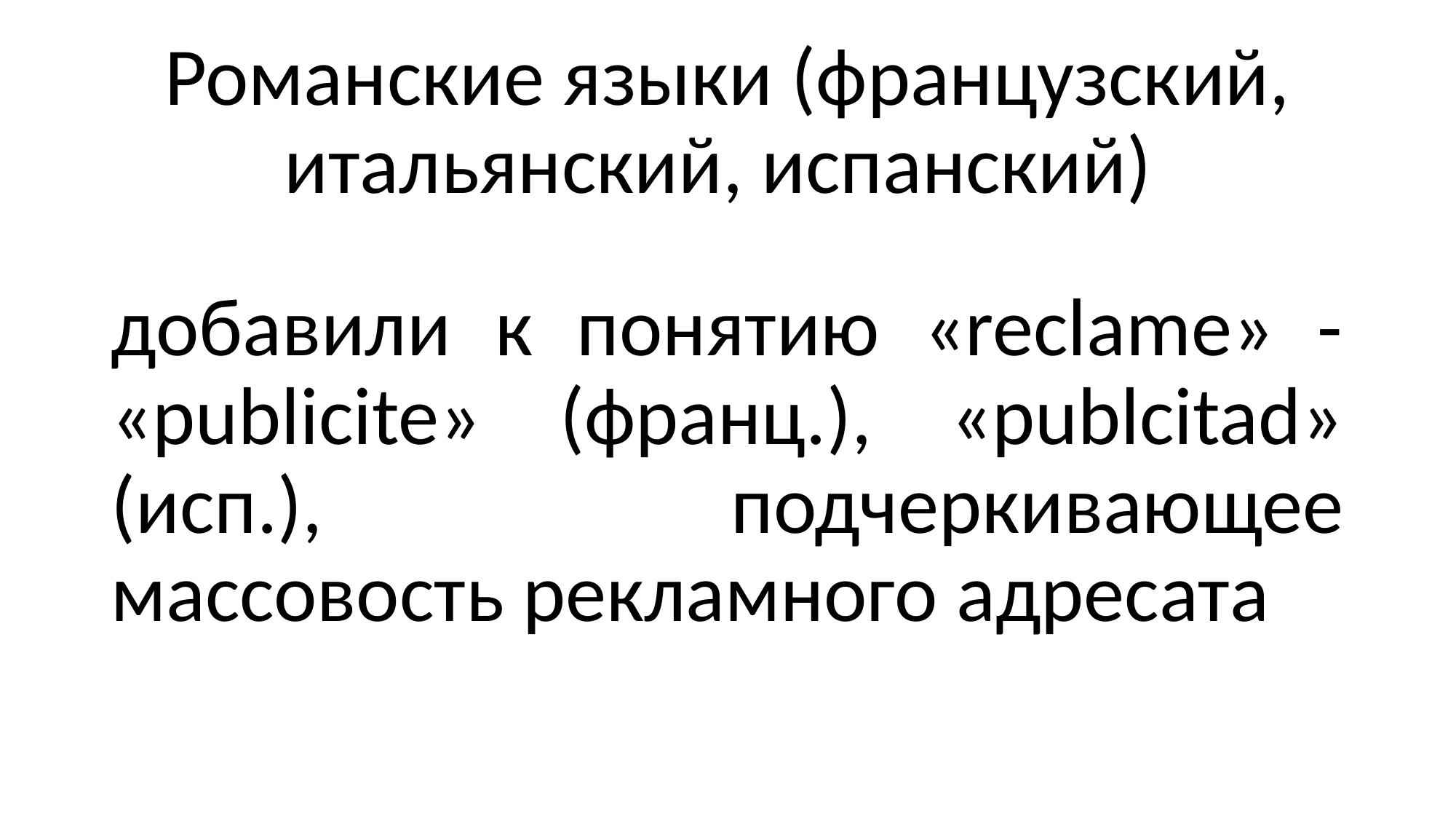

# Романские языки (французский, итальянский, испанский)
добавили к понятию «reclame» - «publicite» (франц.), «publcitad» (исп.), подчеркивающее массовость рекламного адресата